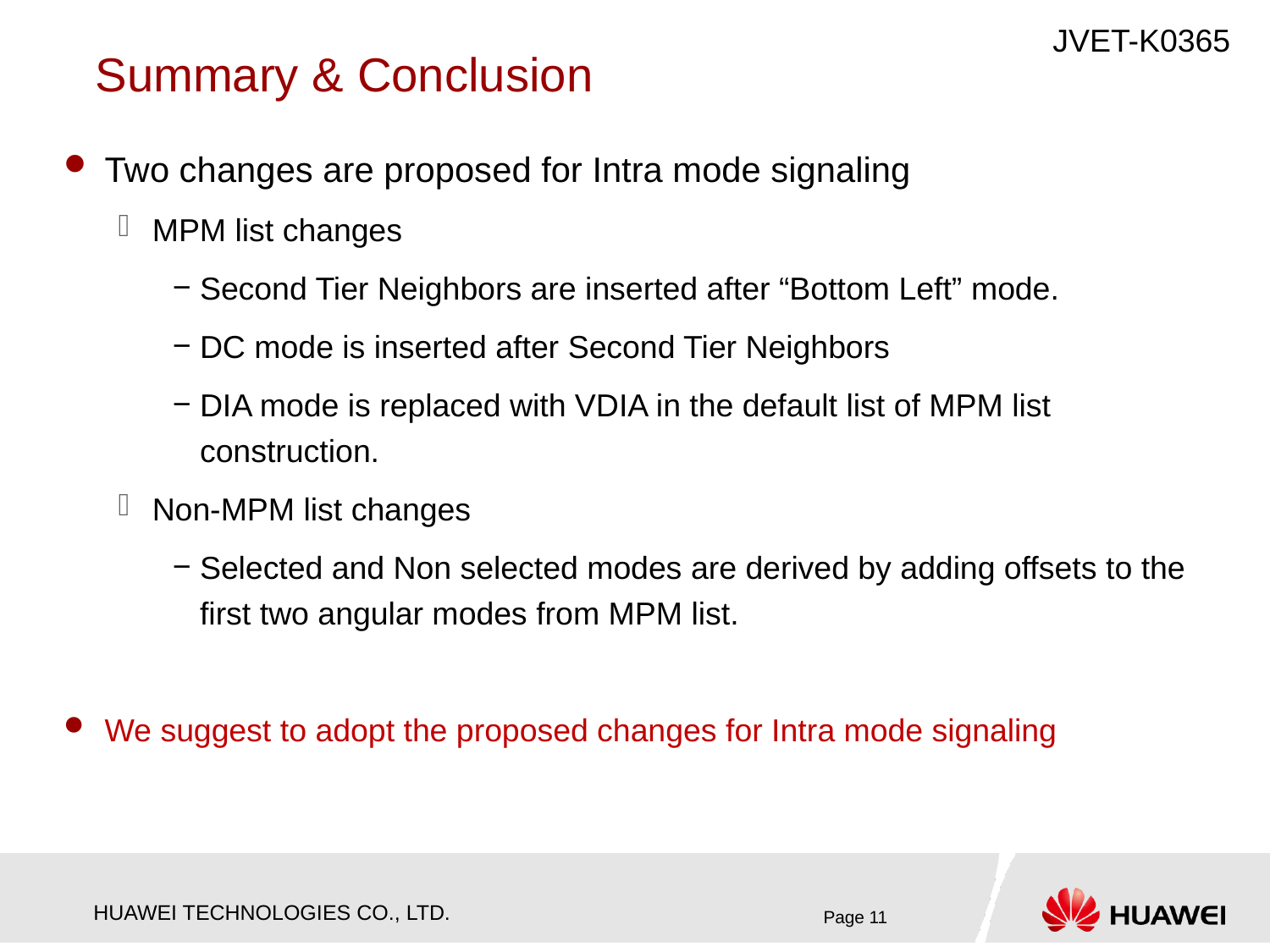

# Summary & Conclusion
Two changes are proposed for Intra mode signaling
MPM list changes
Second Tier Neighbors are inserted after “Bottom Left” mode.
DC mode is inserted after Second Tier Neighbors
DIA mode is replaced with VDIA in the default list of MPM list construction.
Non-MPM list changes
Selected and Non selected modes are derived by adding offsets to the first two angular modes from MPM list.

We suggest to adopt the proposed changes for Intra mode signaling

Page 11